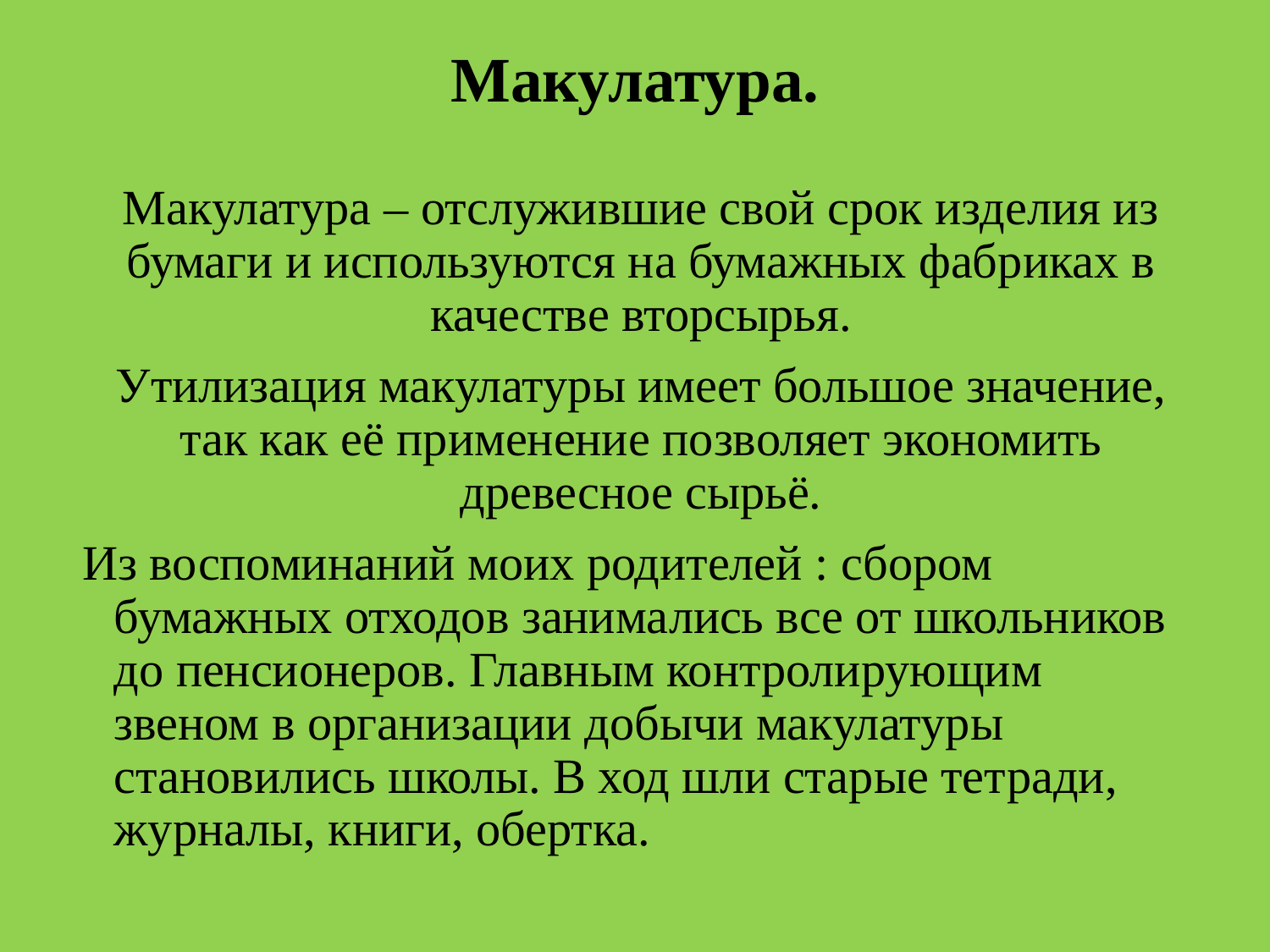

# Макулатура.

Макулатура – отслужившие свой срок изделия из бумаги и используются на бумажных фабриках в качестве вторсырья.
Утилизация макулатуры имеет большое значение, так как её применение позволяет экономить древесное сырьё.
Из воспоминаний моих родителей : сбором бумажных отходов занимались все от школьников до пенсионеров. Главным контролирующим звеном в организации добычи макулатуры становились школы. В ход шли старые тетради, журналы, книги, обертка.